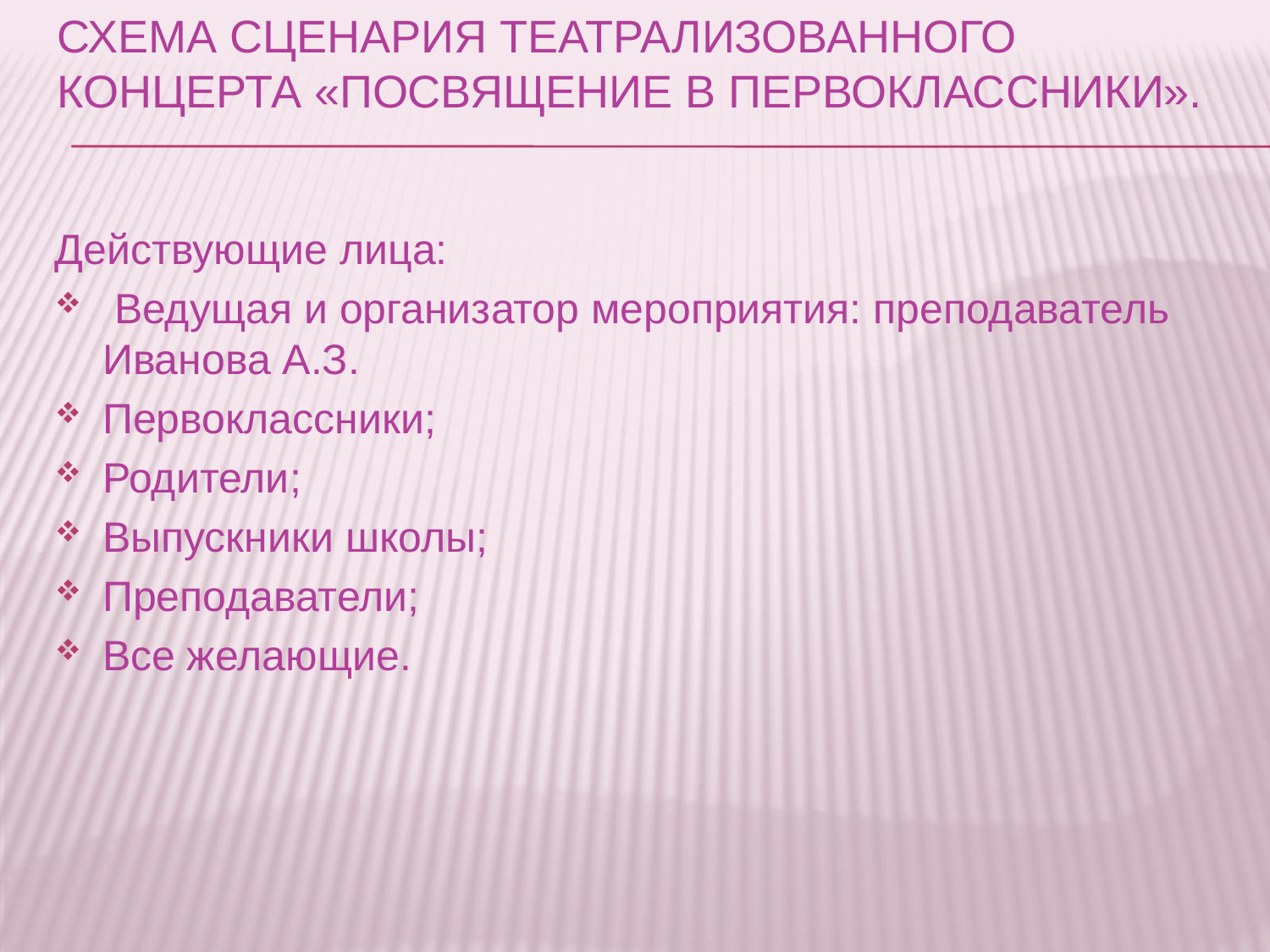

# Схема сценария Театрализованного концерта «Посвящение в первоклассники».
Действующие лица:
 Ведущая и организатор мероприятия: преподаватель Иванова А.З.
Первоклассники;
Родители;
Выпускники школы;
Преподаватели;
Все желающие.